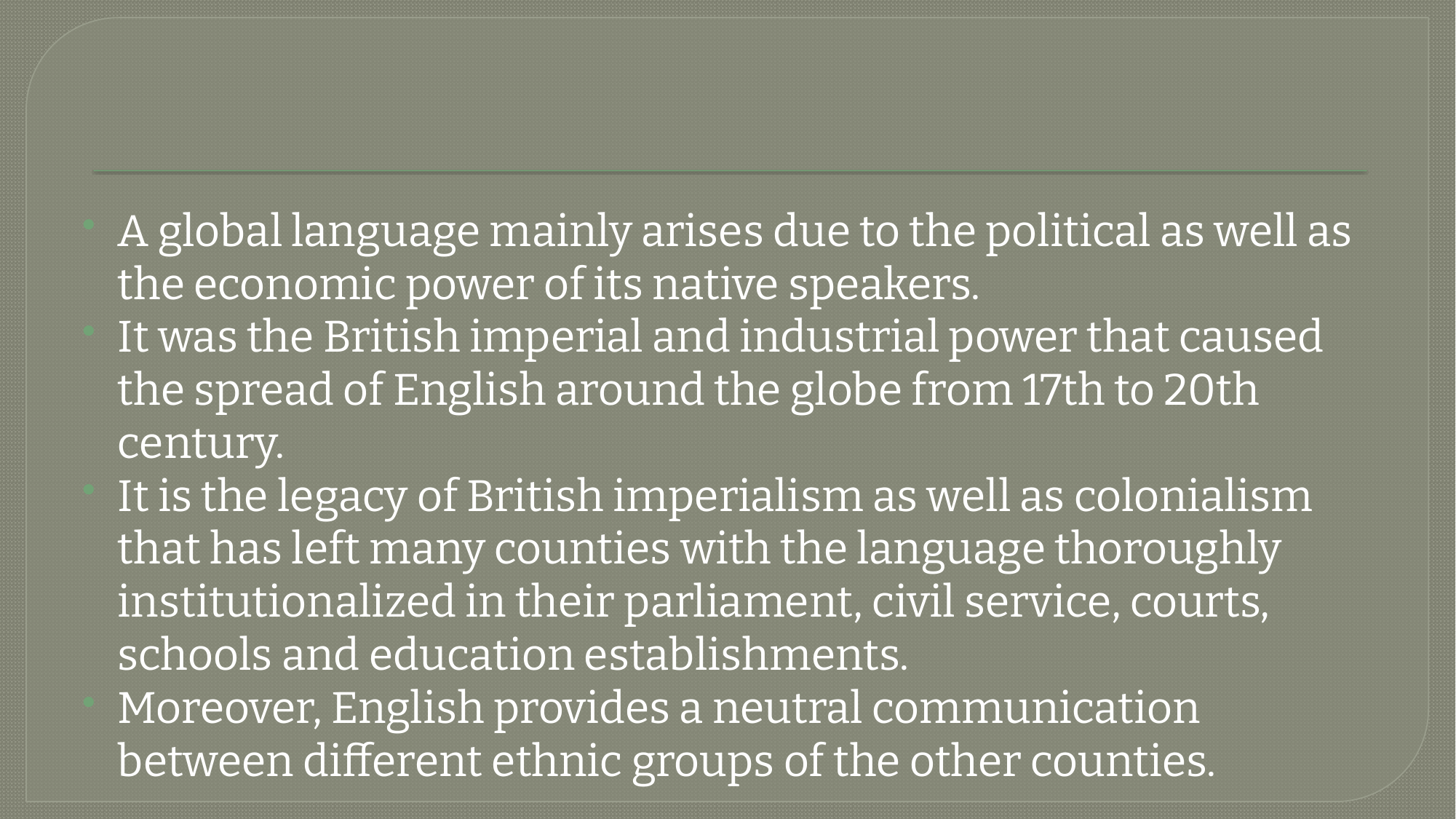

#
A global language mainly arises due to the political as well as the economic power of its native speakers.
It was the British imperial and industrial power that caused the spread of English around the globe from 17th to 20th century.
It is the legacy of British imperialism as well as colonialism that has left many counties with the language thoroughly institutionalized in their parliament, civil service, courts, schools and education establishments.
Moreover, English provides a neutral communication between different ethnic groups of the other counties.